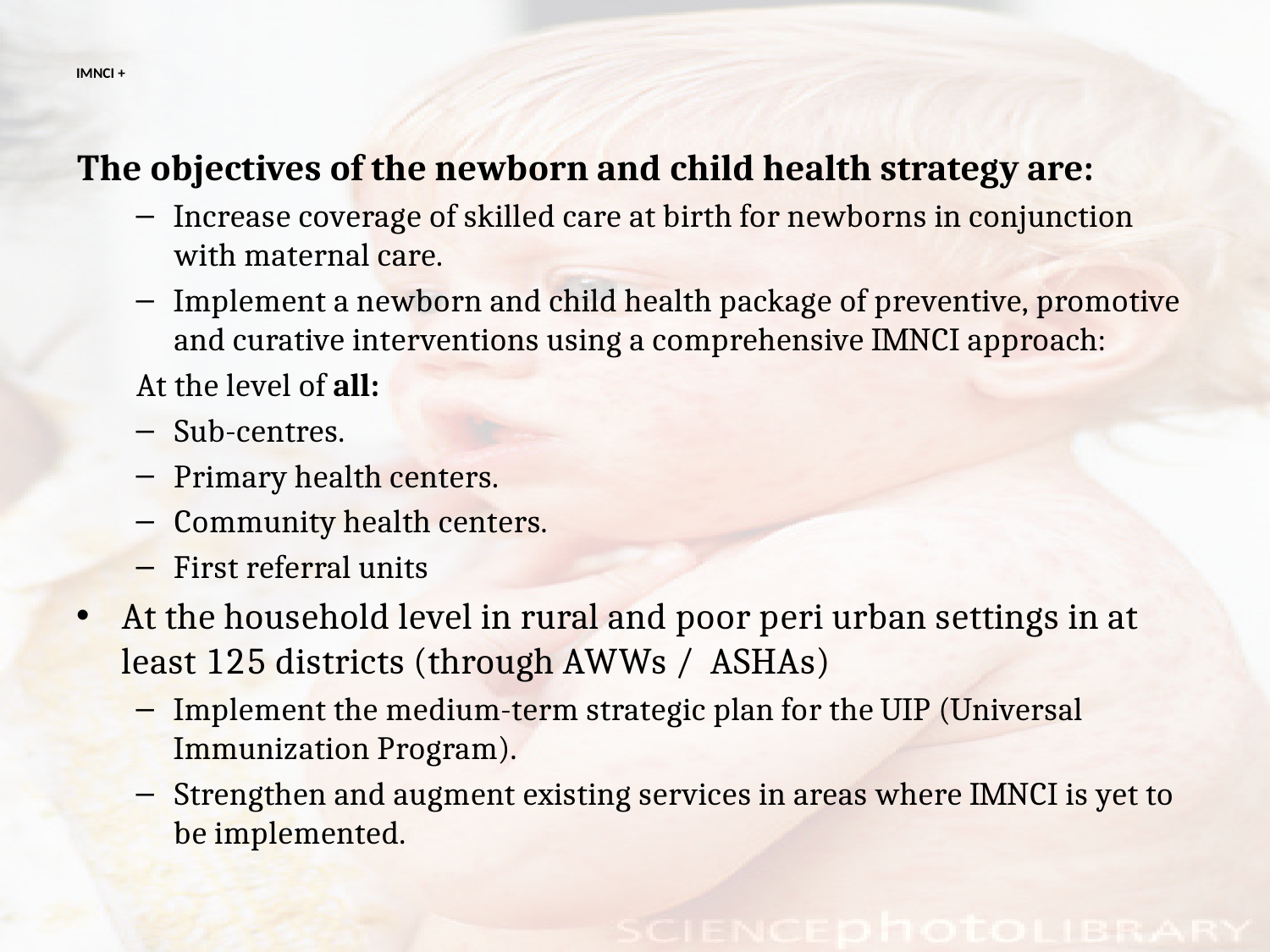

# IMNCI +
The objectives of the newborn and child health strategy are:
Increase coverage of skilled care at birth for newborns in conjunction with maternal care.
Implement a newborn and child health package of preventive, promotive and curative interventions using a comprehensive IMNCI approach:
At the level of all:
Sub-centres.
Primary health centers.
Community health centers.
First referral units
At the household level in rural and poor peri urban settings in at least 125 districts (through AWWs /  ASHAs)
Implement the medium-term strategic plan for the UIP (Universal Immunization Program).
Strengthen and augment existing services in areas where IMNCI is yet to be implemented.